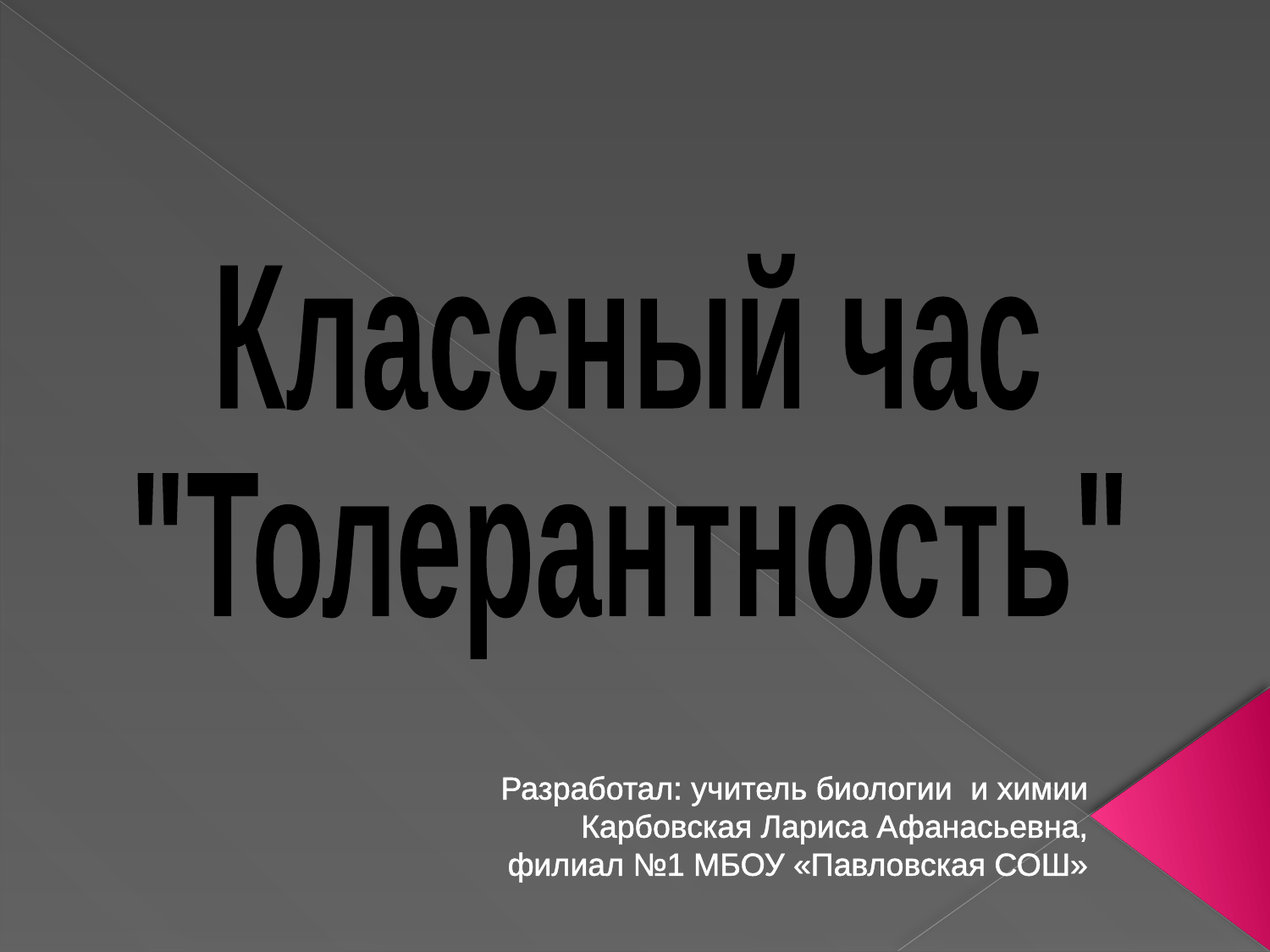

Классный час
 "Толерантность"
Разработал: учитель биологии  и химии Карбовская Лариса Афанасьевна, филиал №1 МБОУ «Павловская СОШ»